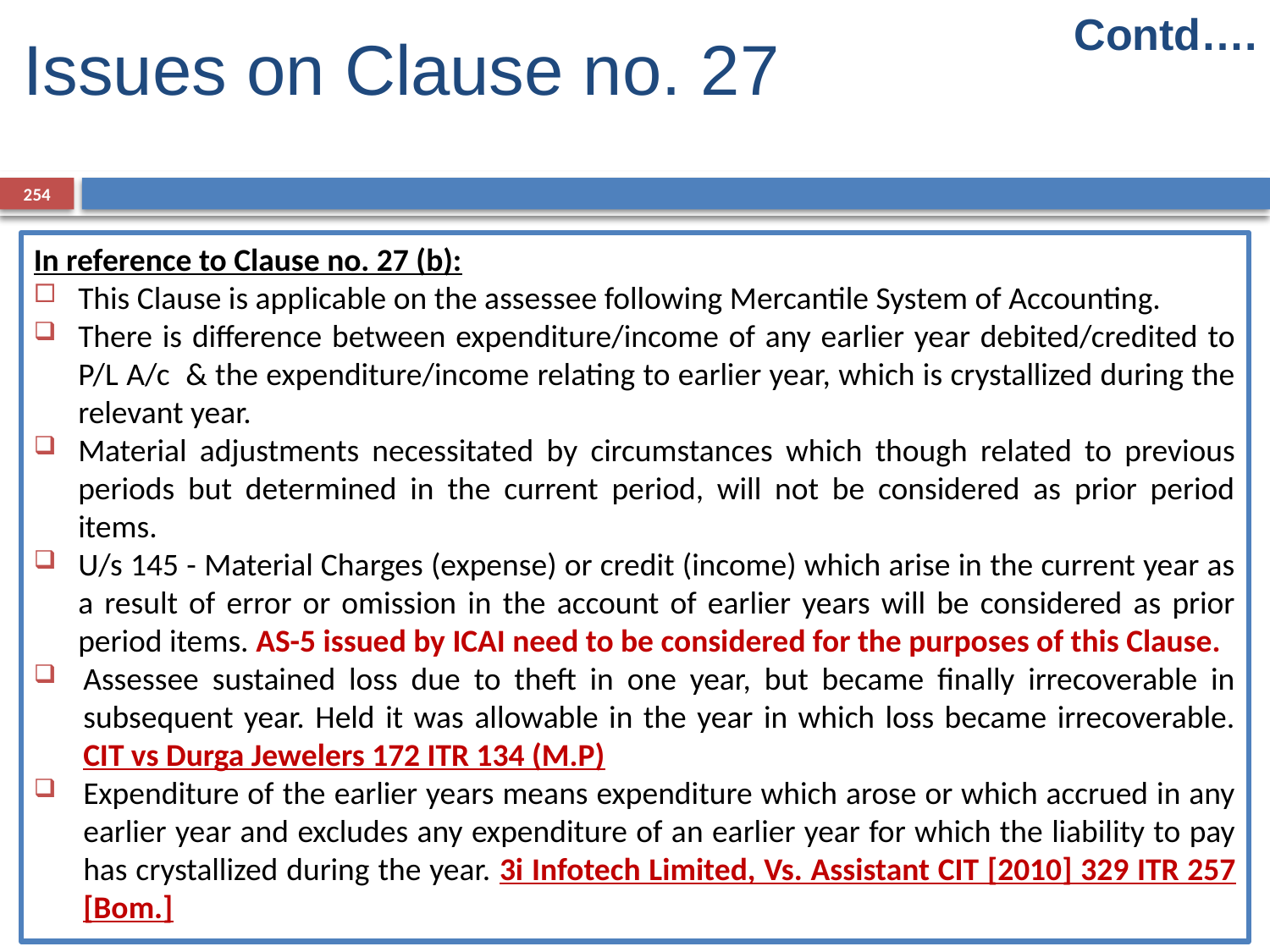

Contd….
# Issues on Clause no. 27
254
In reference to Clause no. 27 (b):
This Clause is applicable on the assessee following Mercantile System of Accounting.
There is difference between expenditure/income of any earlier year debited/credited to P/L A/c  & the expenditure/income relating to earlier year, which is crystallized during the relevant year.
Material adjustments necessitated by circumstances which though related to previous periods but determined in the current period, will not be considered as prior period items.
U/s 145 - Material Charges (expense) or credit (income) which arise in the current year as a result of error or omission in the account of earlier years will be considered as prior period items. AS-5 issued by ICAI need to be considered for the purposes of this Clause.
Assessee sustained loss due to theft in one year, but became finally irrecoverable in subsequent year. Held it was allowable in the year in which loss became irrecoverable. CIT vs Durga Jewelers 172 ITR 134 (M.P)
Expenditure of the earlier years means expenditure which arose or which accrued in any earlier year and excludes any expenditure of an earlier year for which the liability to pay has crystallized during the year. 3i Infotech Limited, Vs. Assistant CIT [2010] 329 ITR 257 [Bom.]